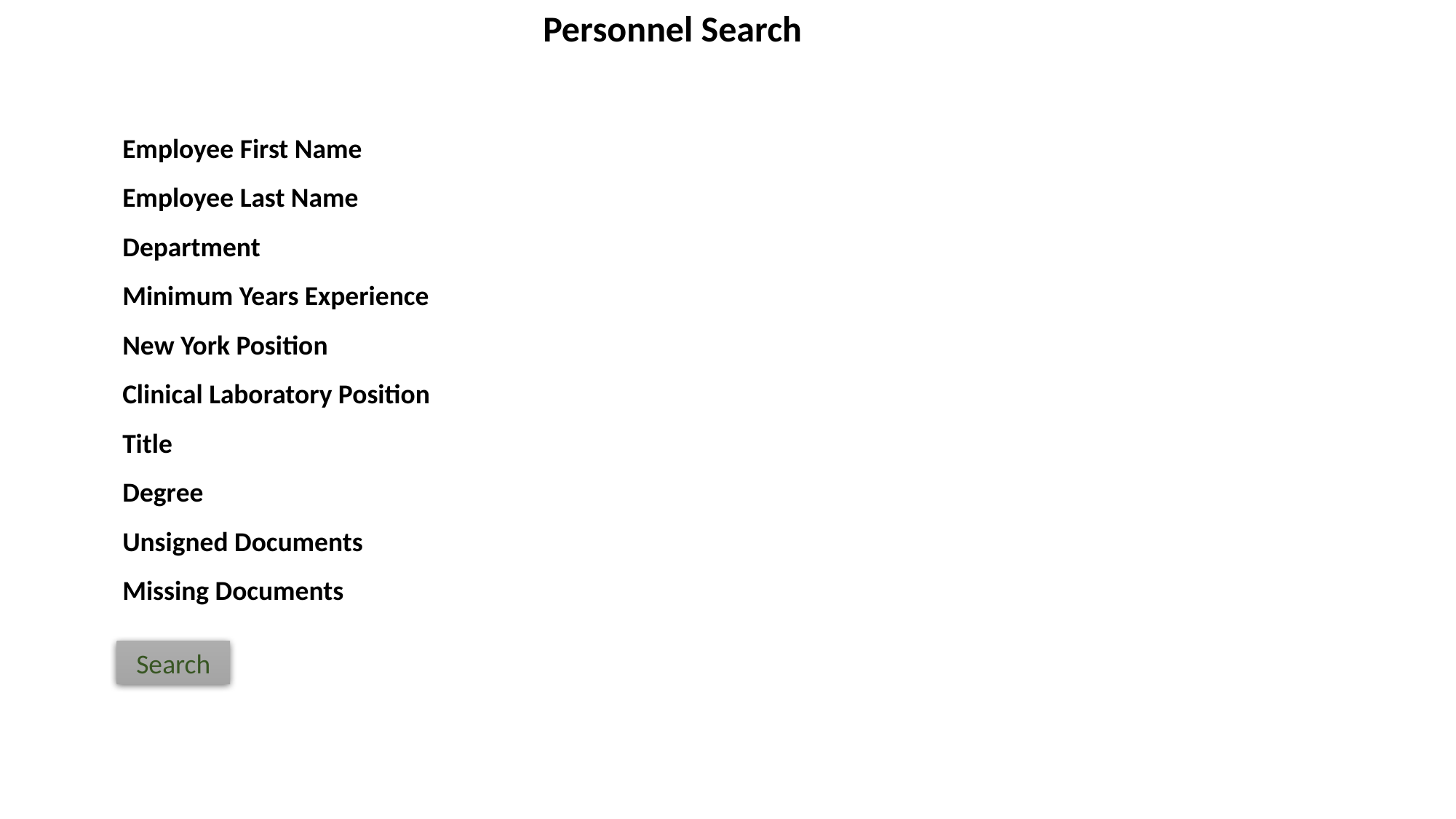

Personnel Search
Employee First Name
Employee Last Name
Department
Minimum Years Experience
New York Position
Clinical Laboratory Position
Title
Degree
Unsigned Documents
Missing Documents

Search